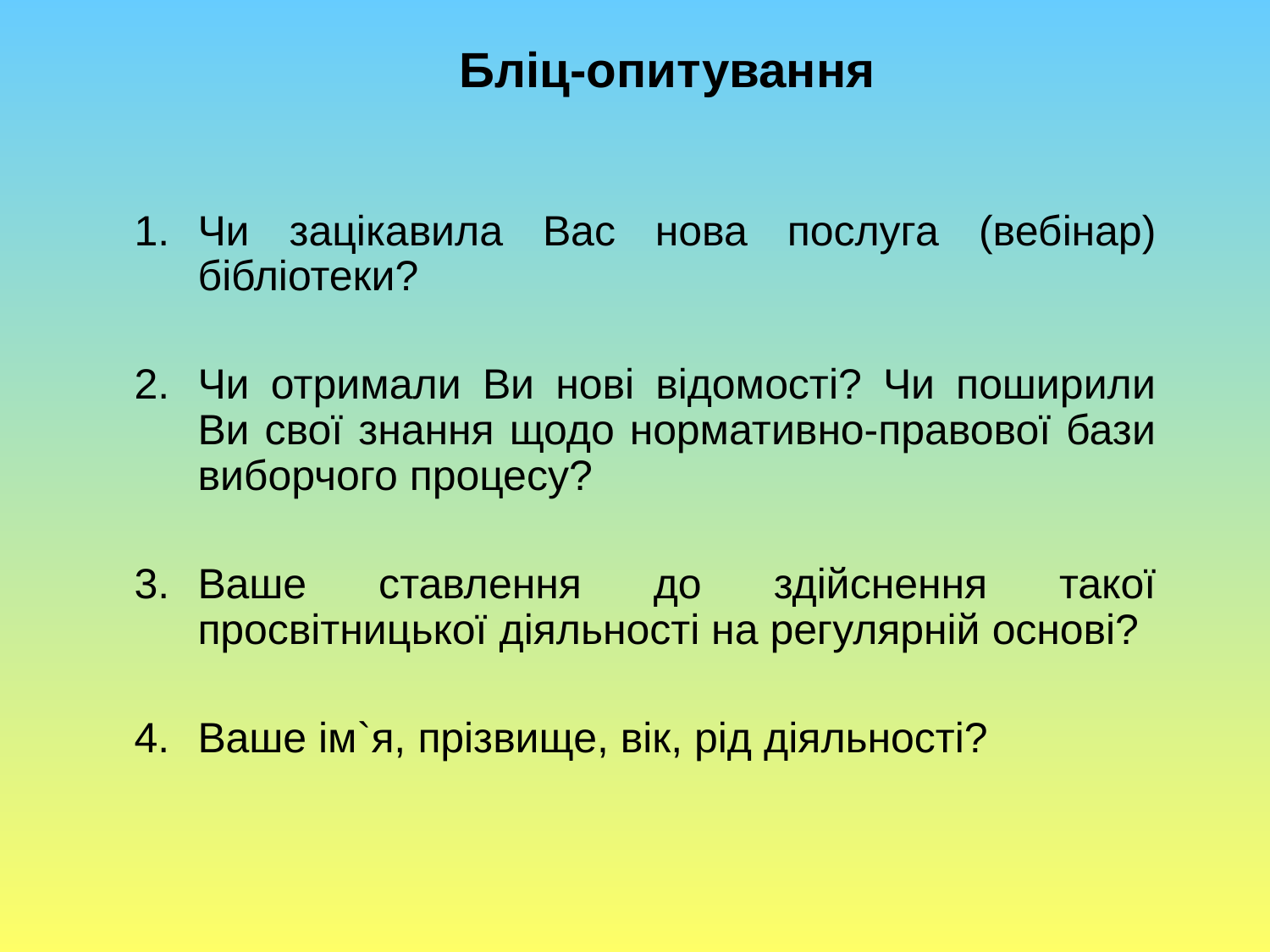

Бліц-опитування
Чи зацікавила Вас нова послуга (вебінар) бібліотеки?

Чи отримали Ви нові відомості? Чи поширили Ви свої знання щодо нормативно-правової бази виборчого процесу?

Ваше ставлення до здійснення такої просвітницької діяльності на регулярній основі?

Ваше ім`я, прізвище, вік, рід діяльності?